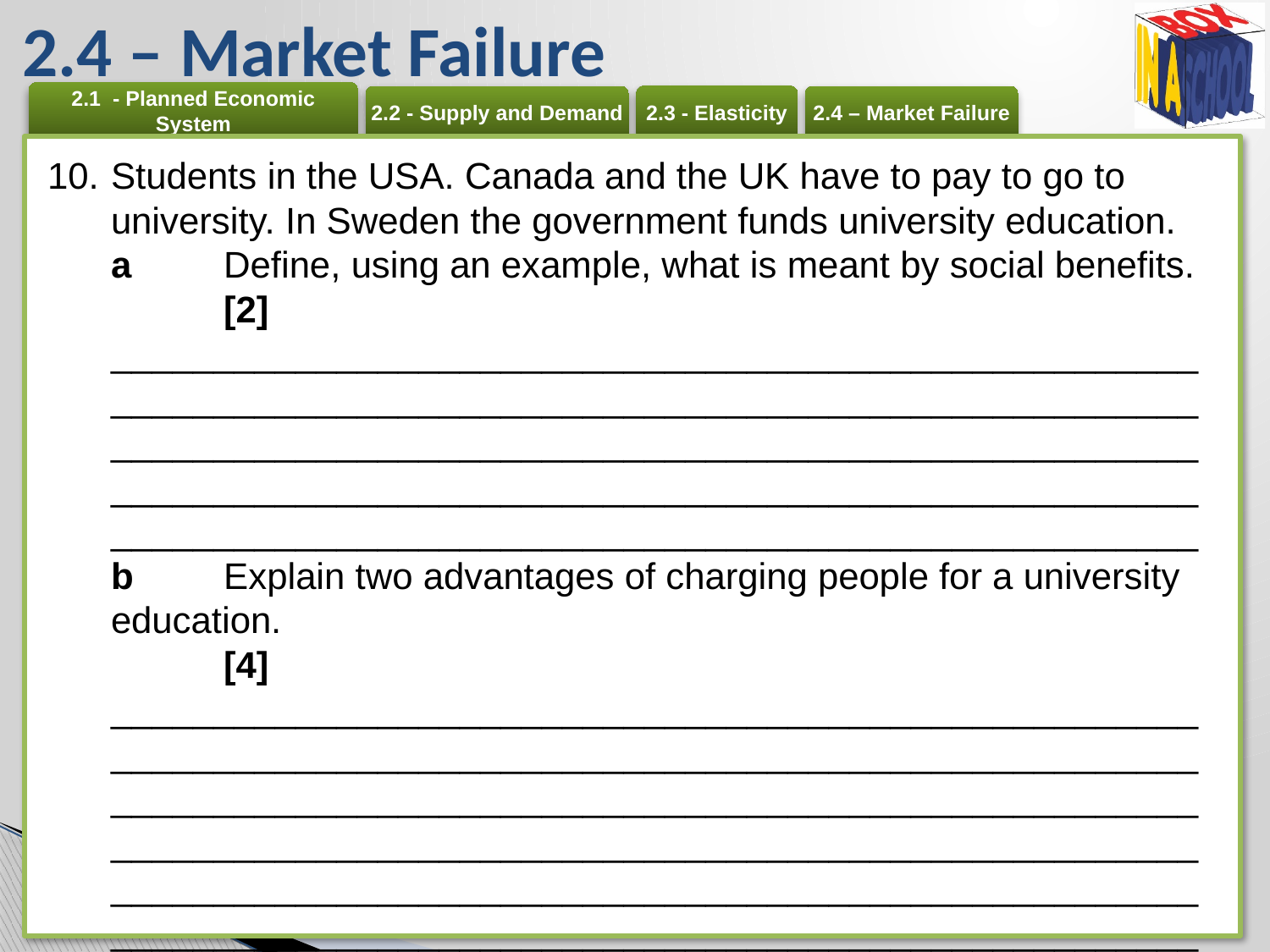

# 2.4 – Market Failure
Students in the USA. Canada and the UK have to pay to go to university. In Sweden the government funds university education.
a 	Define, using an example, what is meant by social benefits. 	[2]
_________________________________________________________________________________________________________________________________________________________________________________________________________________________________________________________________________
b	Explain two advantages of charging people for a university education. 	[4]
___________________________________________________________________________________________________________________________________________________________________________________________________________________________________________________________________________________________________________________________________________________________________________________